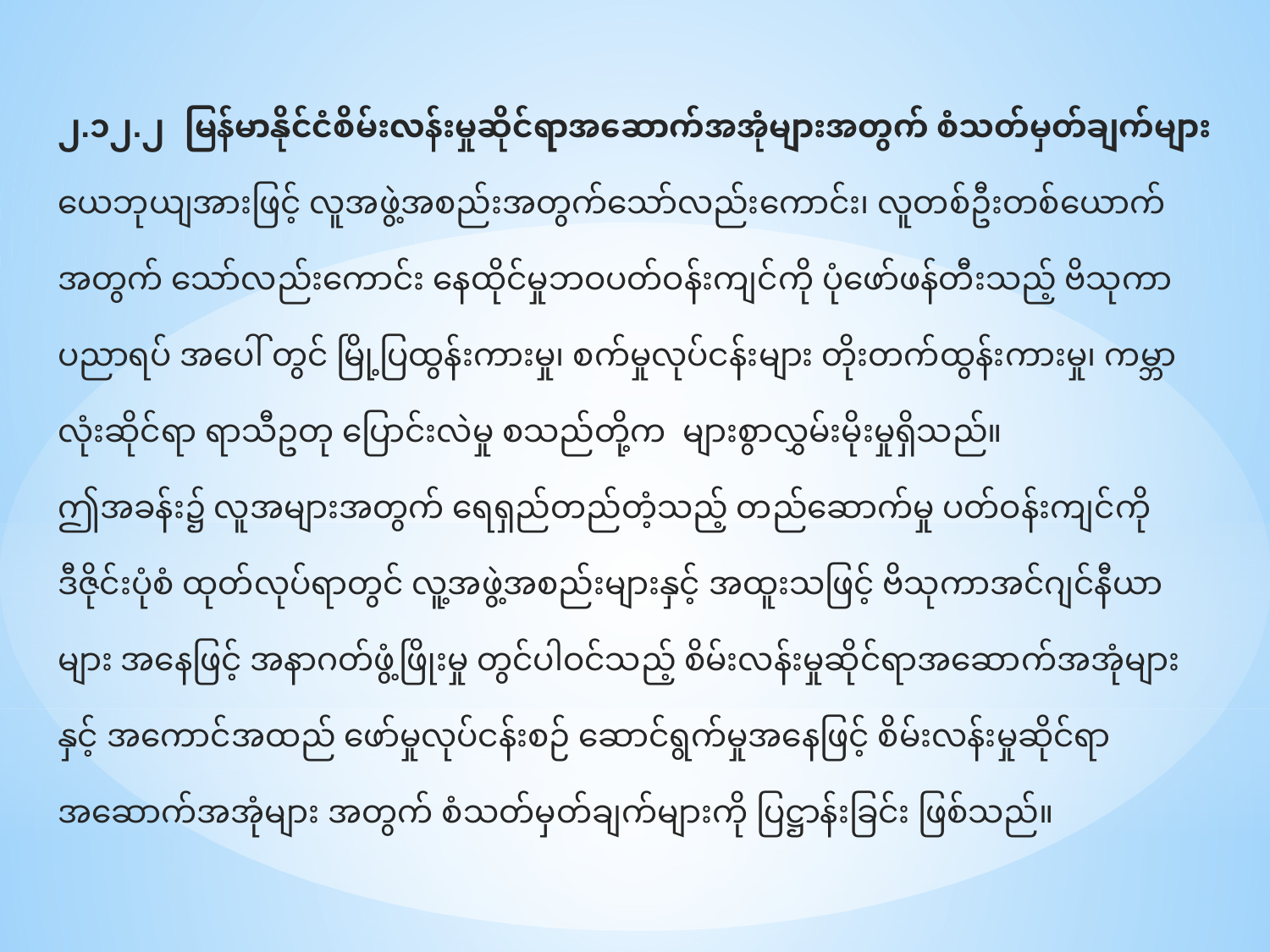

၂.၁၂.၂	မြန်မာနိုင်ငံစိမ်းလန်းမှုဆိုင်ရာအဆောက်အအုံများအတွက် စံသတ်မှတ်ချက်များ
ယေဘုယျအားဖြင့် လူအဖွဲ့အစည်းအတွက်သော်လည်းကောင်း၊ လူတစ်ဦးတစ်ယောက် အတွက် သော်လည်းကောင်း နေထိုင်မှုဘဝပတ်ဝန်းကျင်ကို ပုံဖော်ဖန်တီးသည့် ဗိသုကာပညာရပ် အပေါ် တွင် မြို့ပြထွန်းကားမှု၊ စက်မှုလုပ်ငန်းများ တိုးတက်ထွန်းကားမှု၊ ကမ္ဘာလုံးဆိုင်ရာ ရာသီဥတု ပြောင်းလဲမှု စသည်တို့က  များစွာလွှမ်းမိုးမှုရှိသည်။
ဤအခန်း၌ လူအများအတွက် ရေရှည်တည်တံ့သည့် တည်ဆောက်မှု ပတ်ဝန်းကျင်ကို ဒီဇိုင်းပုံစံ ထုတ်လုပ်ရာတွင် လူ့အဖွဲ့အစည်းများနှင့် အထူးသဖြင့် ဗိသုကာအင်ဂျင်နီယာများ အနေဖြင့် အနာဂတ်ဖွံ့ဖြိုးမှု တွင်ပါဝင်သည့် စိမ်းလန်းမှုဆိုင်ရာအဆောက်အအုံများနှင့် အကောင်အထည် ဖော်မှုလုပ်ငန်းစဉ် ဆောင်ရွက်မှုအနေဖြင့် စိမ်းလန်းမှုဆိုင်ရာ အဆောက်အအုံများ အတွက် စံသတ်မှတ်ချက်များကို ပြဋ္ဌာန်းခြင်း ဖြစ်သည်။